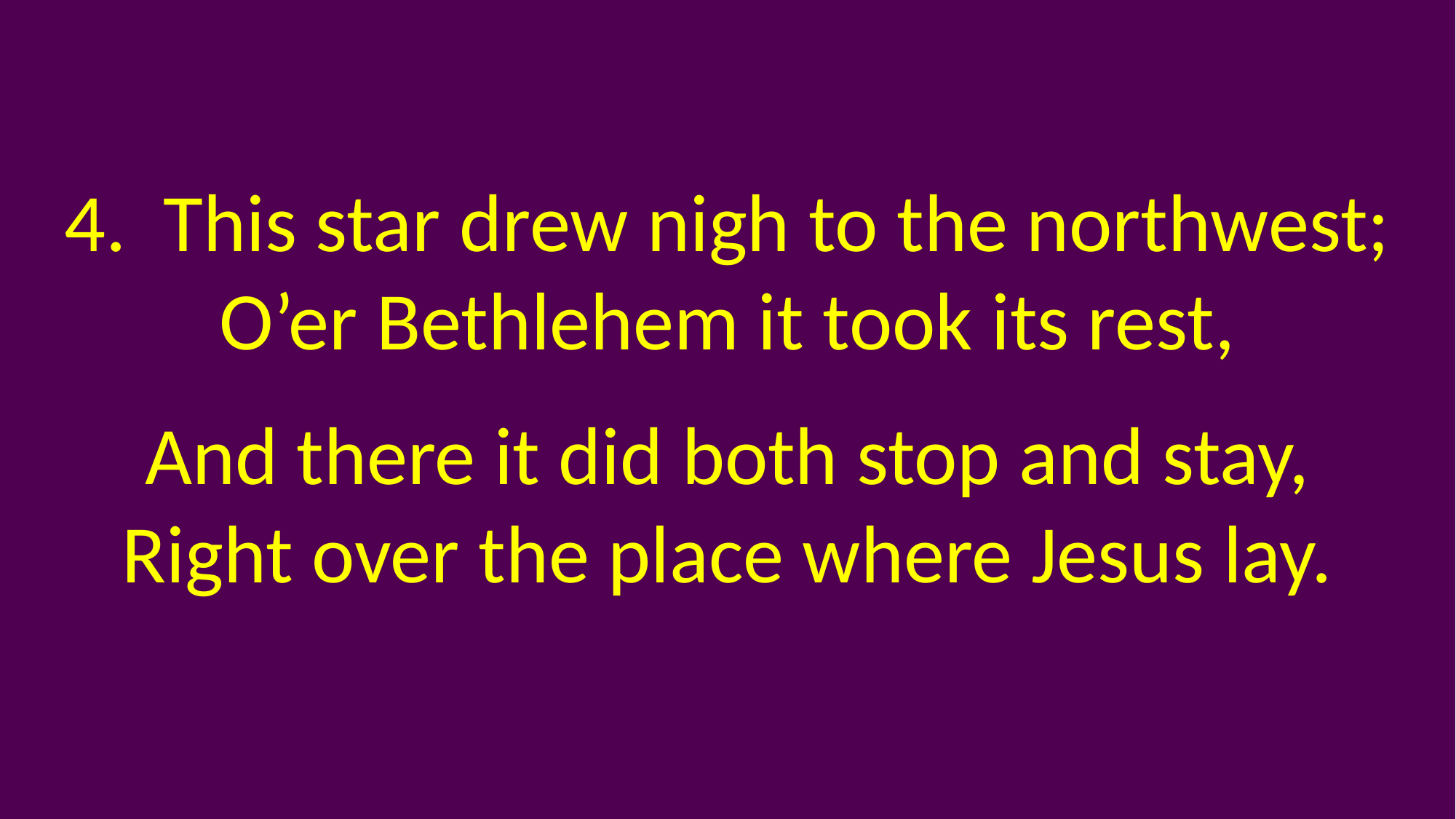

4.  This star drew nigh to the northwest;
O’er Bethlehem it took its rest,
And there it did both stop and stay,
Right over the place where Jesus lay.